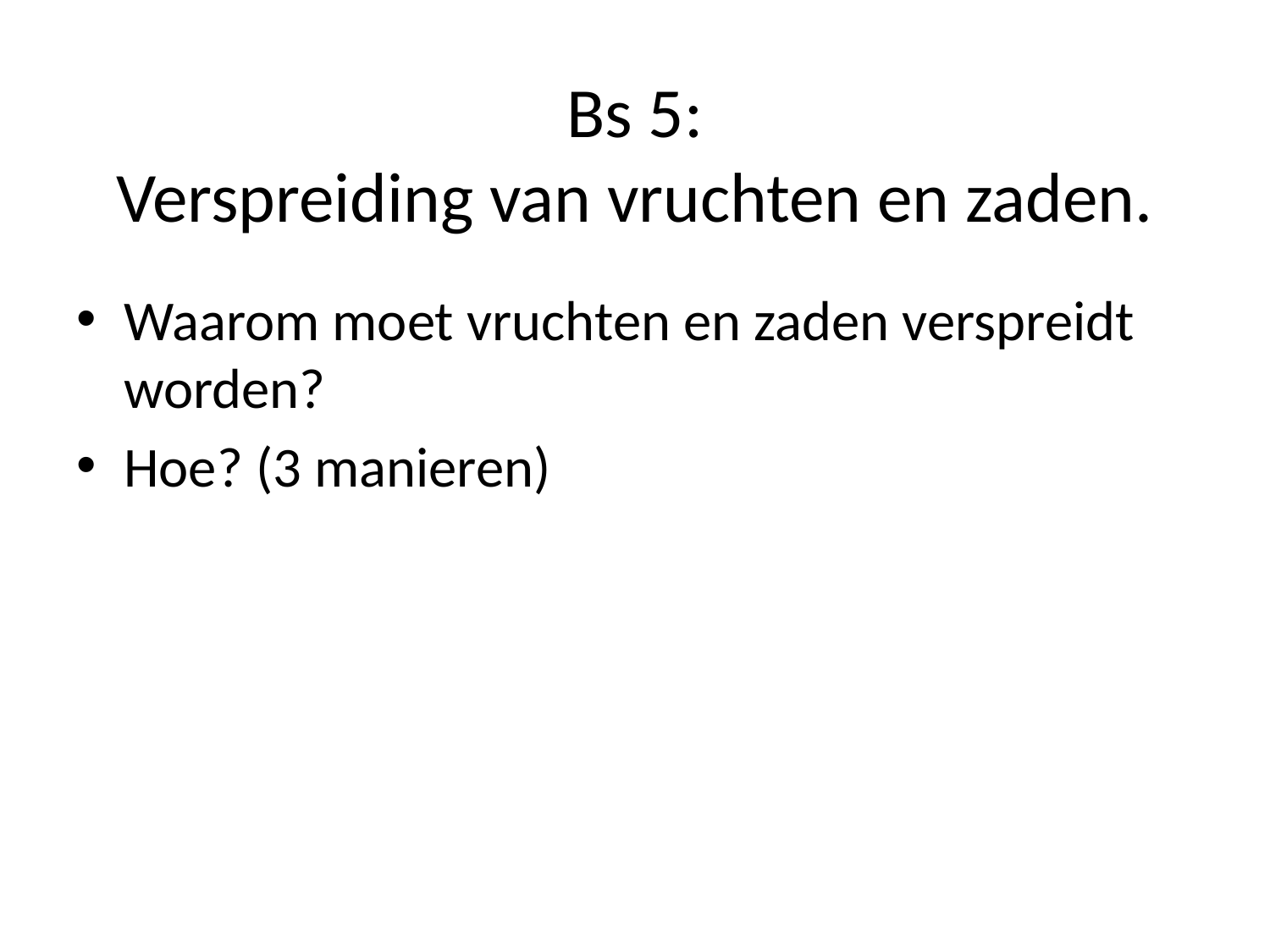

# Bs 5: Verspreiding van vruchten en zaden.
Waarom moet vruchten en zaden verspreidt worden?
Hoe? (3 manieren)